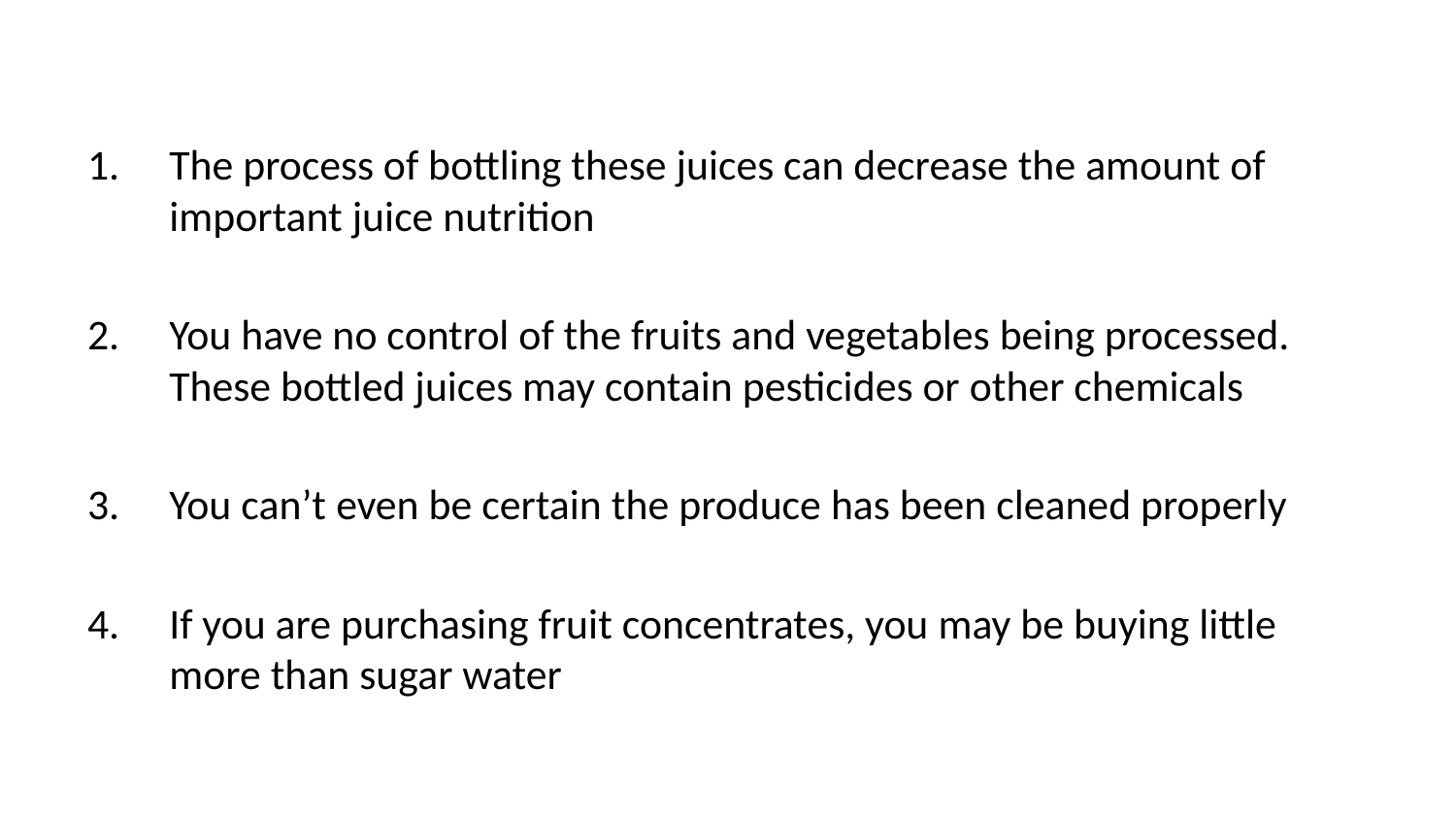

The process of bottling these juices can decrease the amount of important juice nutrition

You have no control of the fruits and vegetables being processed. These bottled juices may contain pesticides or other chemicals

You can’t even be certain the produce has been cleaned properly

If you are purchasing fruit concentrates, you may be buying little more than sugar water